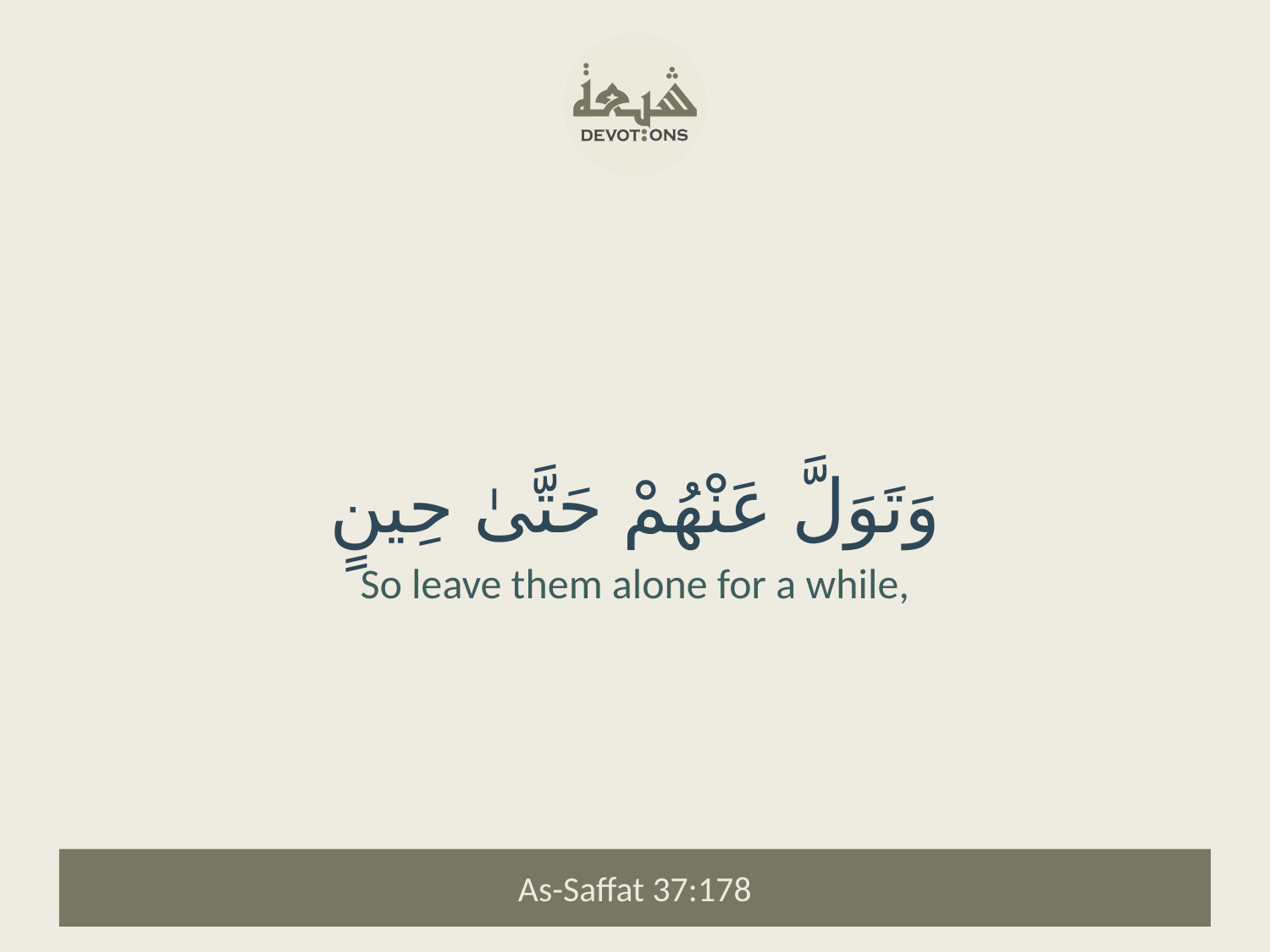

وَتَوَلَّ عَنْهُمْ حَتَّىٰ حِينٍ
So leave them alone for a while,
As-Saffat 37:178